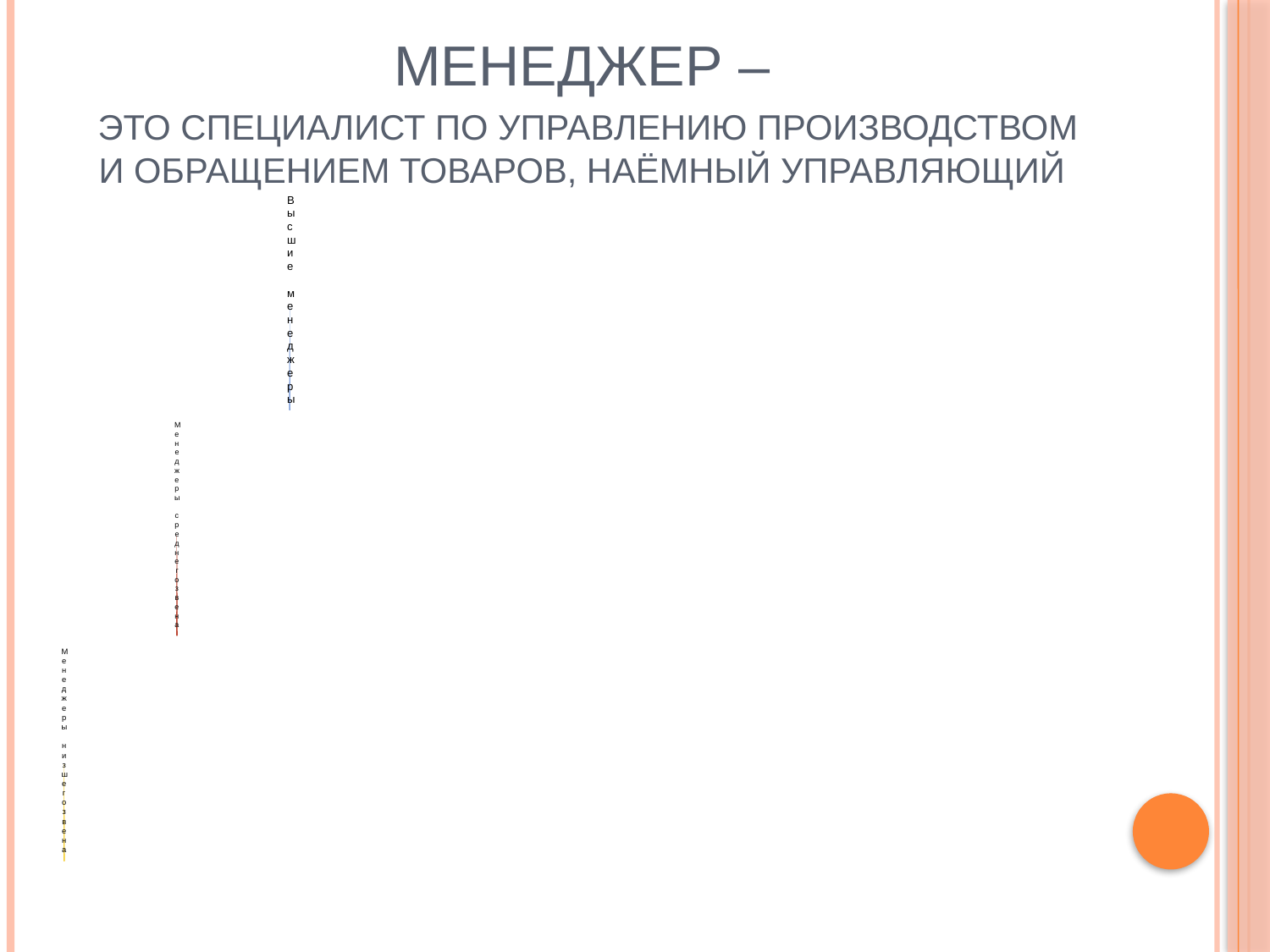

# Менеджер – это специалист по управлению производством и обращением товаров, наёмный управляющий
Высшие менеджеры
Менеджеры среднего звена
Менеджеры низшего звена